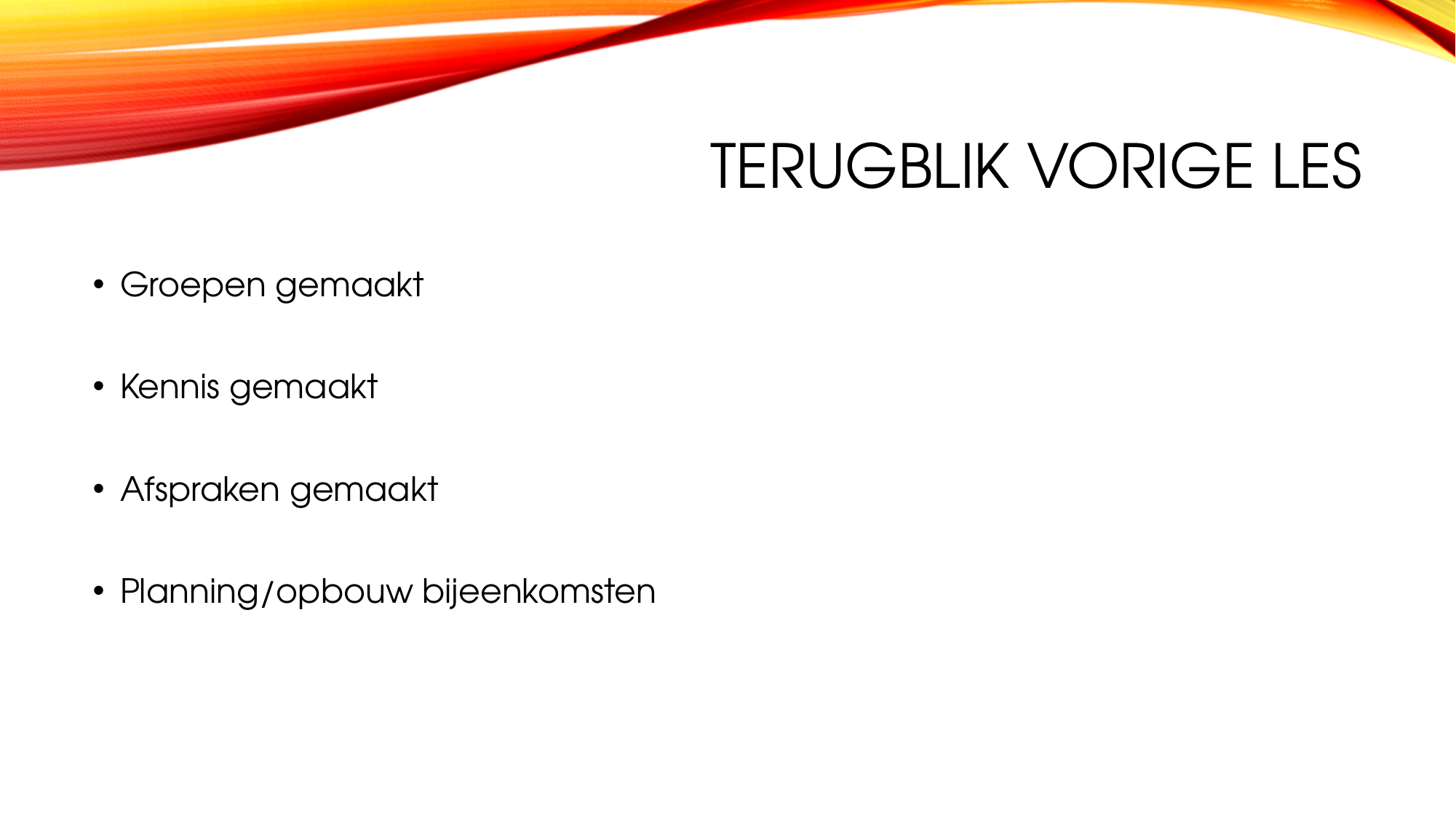

# Terugblik vorige les
Groepen gemaakt

Kennis gemaakt

Afspraken gemaakt

Planning/opbouw bijeenkomsten